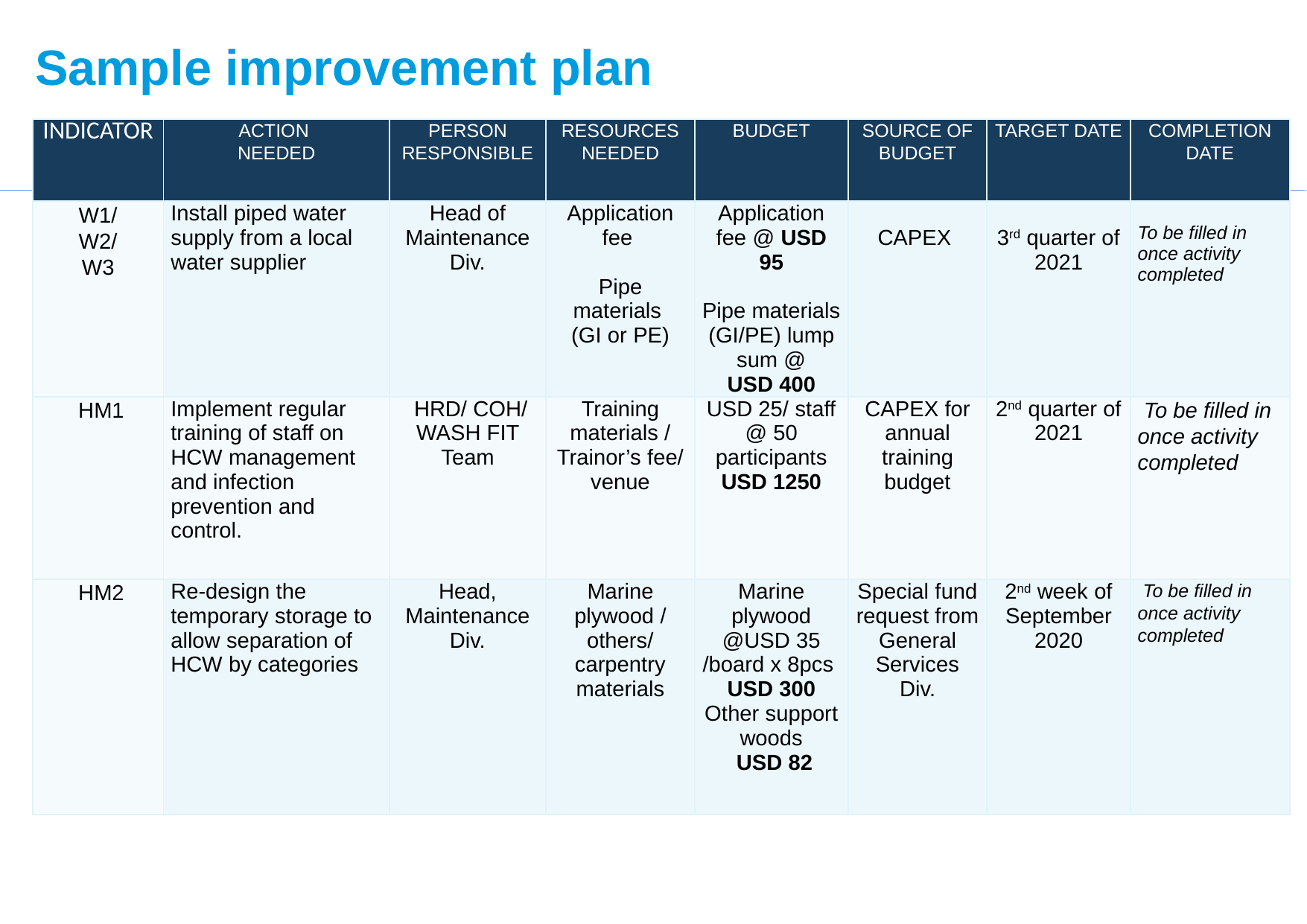

# Sample improvement plan
| INDICATOR | ACTION NEEDED | PERSON RESPONSIBLE | RESOURCES NEEDED | BUDGET | SOURCE OF BUDGET | TARGET DATE | COMPLETION DATE |
| --- | --- | --- | --- | --- | --- | --- | --- |
| W1/ W2/ W3 | Install piped water supply from a local water supplier | Head of Maintenance Div. | Application fee   Pipe materials (GI or PE) | Application fee @ USD 95   Pipe materials (GI/PE) lump sum @ USD 400 | CAPEX | 3rd quarter of 2021 | To be filled in once activity completed |
| HM1 | Implement regular training of staff on HCW management and infection prevention and control. | HRD/ COH/ WASH FIT Team | Training materials / Trainor’s fee/ venue | USD 25/ staff @ 50 participants USD 1250 | CAPEX for annual training budget | 2nd quarter of 2021 | To be filled in once activity completed |
| HM2 | Re-design the temporary storage to allow separation of HCW by categories | Head, Maintenance Div. | Marine plywood / others/ carpentry materials | Marine plywood @USD 35 /board x 8pcs USD 300 Other support woods USD 82 | Special fund request from General Services Div. | 2nd week of September 2020 | To be filled in once activity completed |